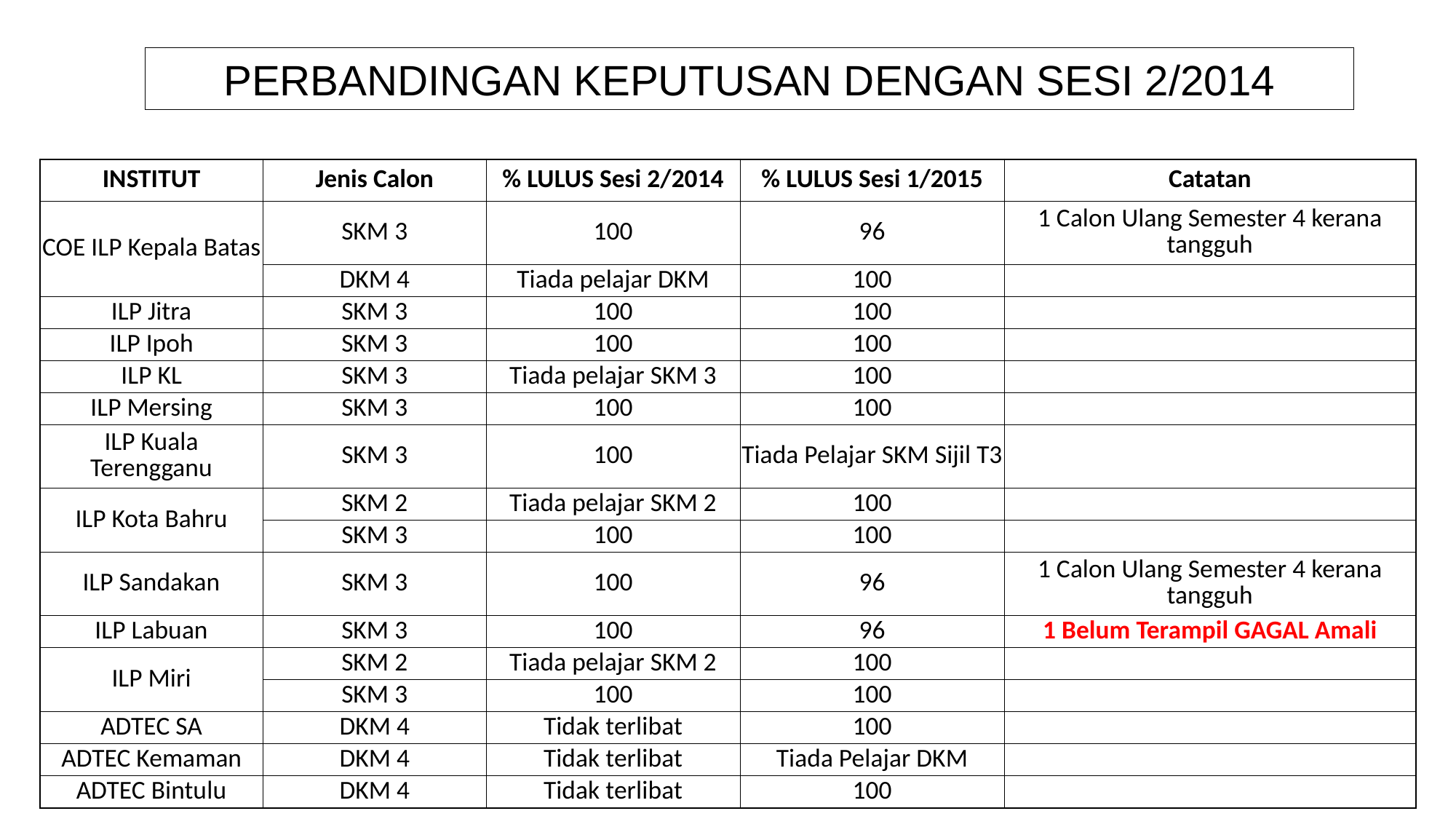

PERBANDINGAN KEPUTUSAN DENGAN SESI 2/2014
| INSTITUT | Jenis Calon | % LULUS Sesi 2/2014 | % LULUS Sesi 1/2015 | Catatan |
| --- | --- | --- | --- | --- |
| COE ILP Kepala Batas | SKM 3 | 100 | 96 | 1 Calon Ulang Semester 4 kerana tangguh |
|  | DKM 4 | Tiada pelajar DKM | 100 |  |
| ILP Jitra | SKM 3 | 100 | 100 |  |
| ILP Ipoh | SKM 3 | 100 | 100 |  |
| ILP KL | SKM 3 | Tiada pelajar SKM 3 | 100 |  |
| ILP Mersing | SKM 3 | 100 | 100 |  |
| ILP Kuala Terengganu | SKM 3 | 100 | Tiada Pelajar SKM Sijil T3 |  |
| ILP Kota Bahru | SKM 2 | Tiada pelajar SKM 2 | 100 |  |
|  | SKM 3 | 100 | 100 |  |
| ILP Sandakan | SKM 3 | 100 | 96 | 1 Calon Ulang Semester 4 kerana tangguh |
| ILP Labuan | SKM 3 | 100 | 96 | 1 Belum Terampil GAGAL Amali |
| ILP Miri | SKM 2 | Tiada pelajar SKM 2 | 100 |  |
|  | SKM 3 | 100 | 100 |  |
| ADTEC SA | DKM 4 | Tidak terlibat | 100 |  |
| ADTEC Kemaman | DKM 4 | Tidak terlibat | Tiada Pelajar DKM |  |
| ADTEC Bintulu | DKM 4 | Tidak terlibat | 100 |  |